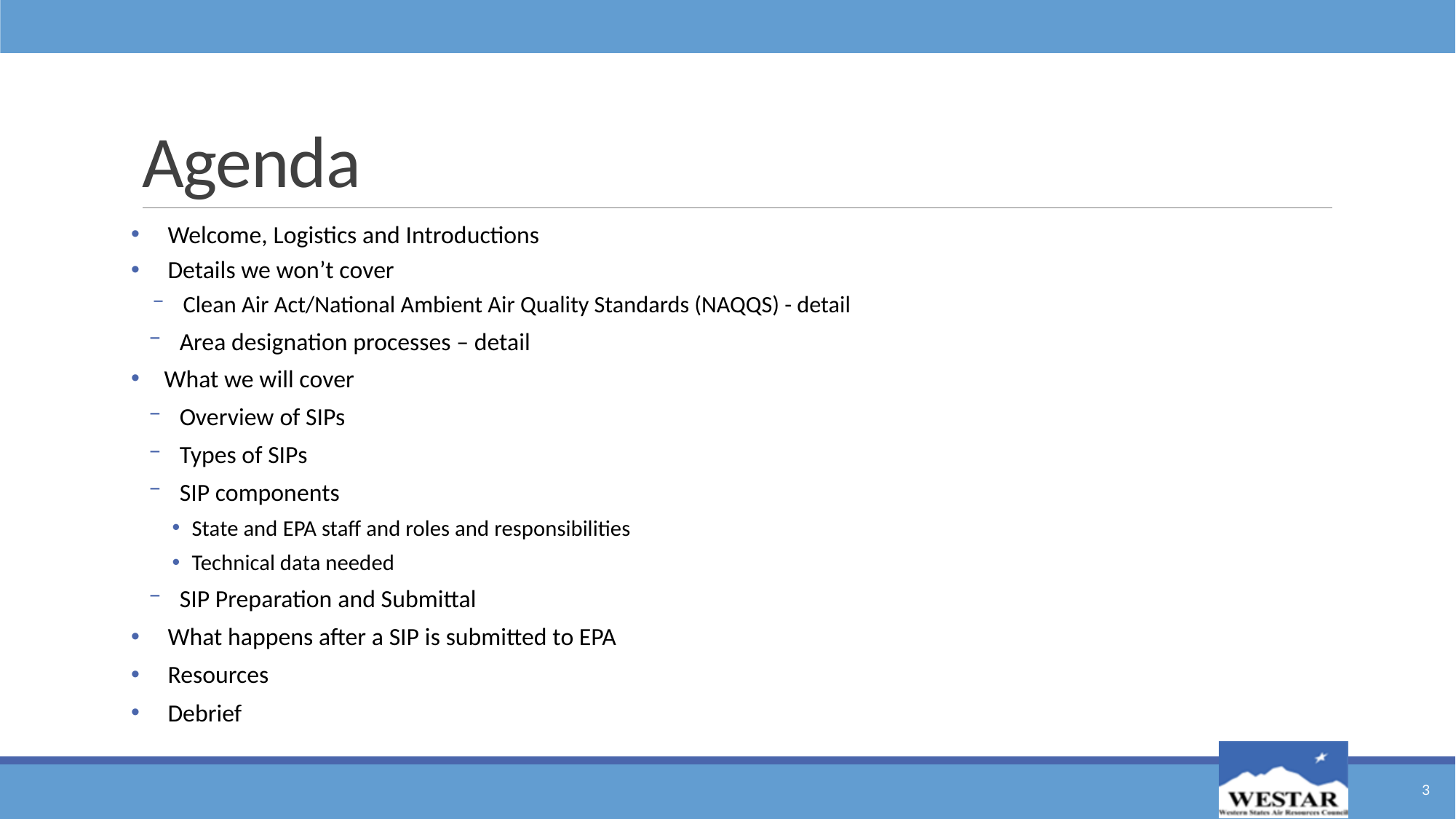

# Agenda
Welcome, Logistics and Introductions
Details we won’t cover
Clean Air Act/National Ambient Air Quality Standards (NAQQS) - detail
Area designation processes – detail
What we will cover
Overview of SIPs
Types of SIPs
SIP components
State and EPA staff and roles and responsibilities
Technical data needed
SIP Preparation and Submittal
What happens after a SIP is submitted to EPA
Resources
Debrief

3